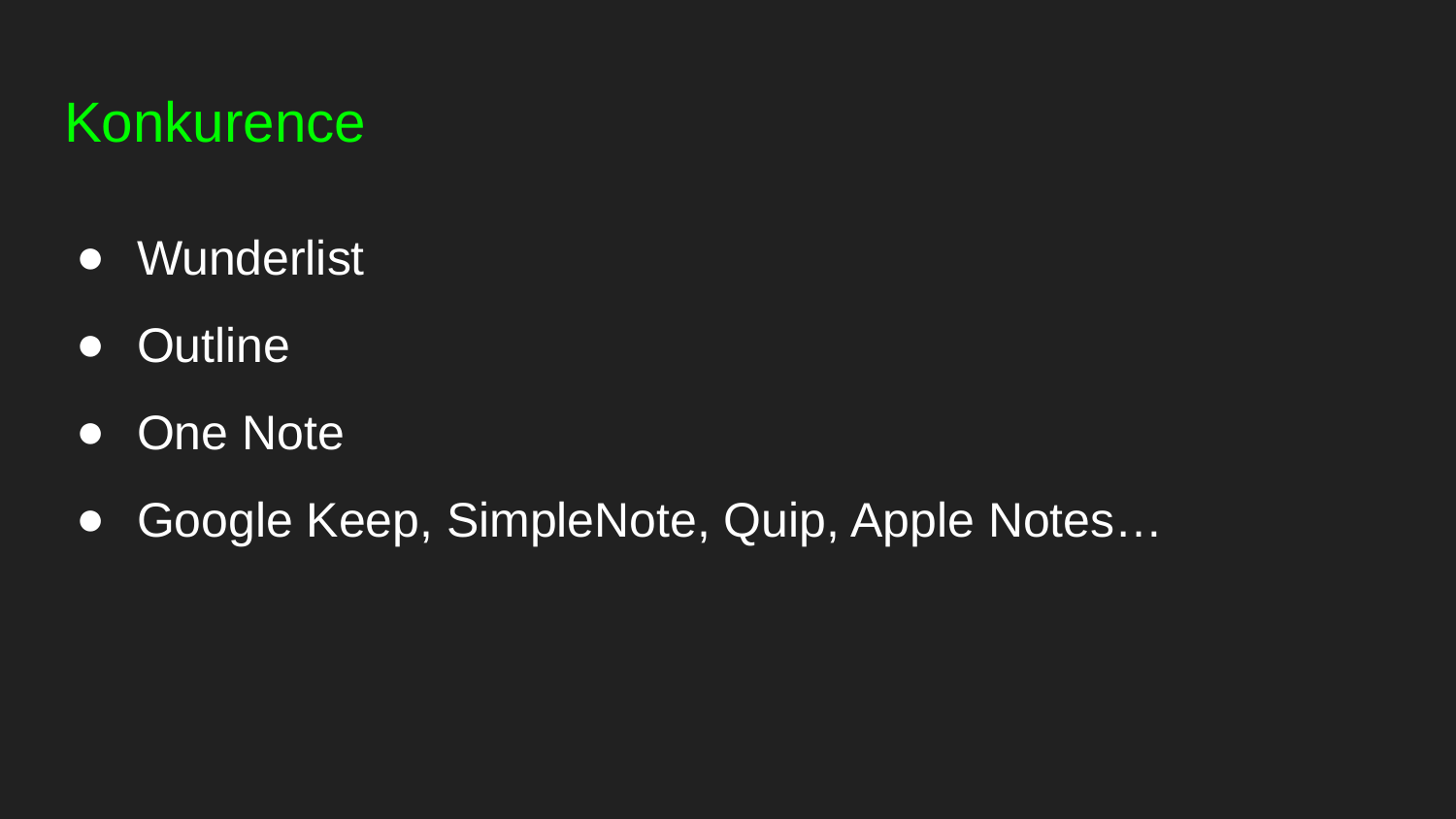

# Konkurence
Wunderlist
Outline
One Note
Google Keep, SimpleNote, Quip, Apple Notes…